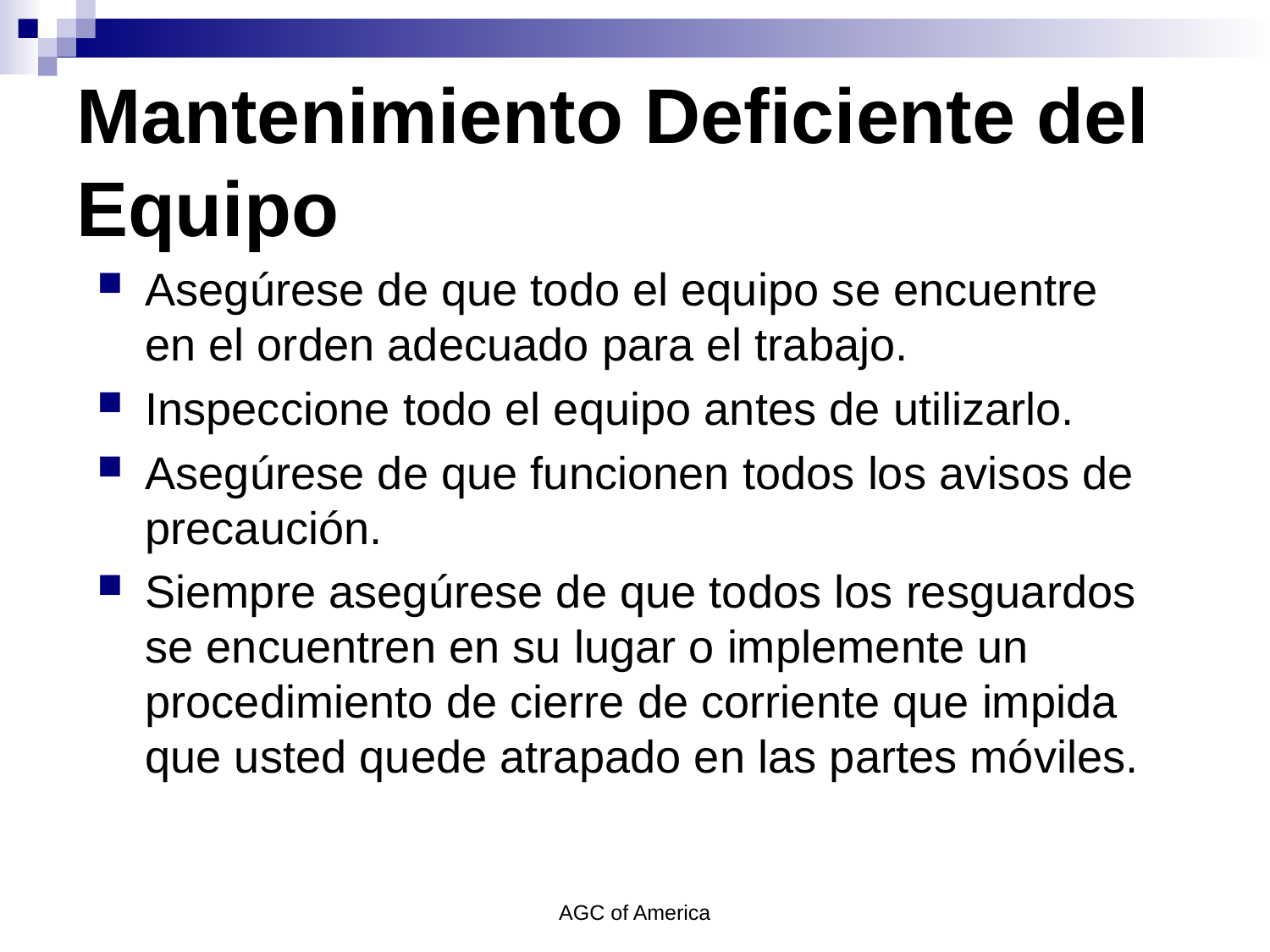

# Mantenimiento Deficiente del Equipo
Asegúrese de que todo el equipo se encuentre en el orden adecuado para el trabajo.
Inspeccione todo el equipo antes de utilizarlo.
Asegúrese de que funcionen todos los avisos de precaución.
Siempre asegúrese de que todos los resguardos se encuentren en su lugar o implemente un procedimiento de cierre de corriente que impida que usted quede atrapado en las partes móviles.

AGC of America